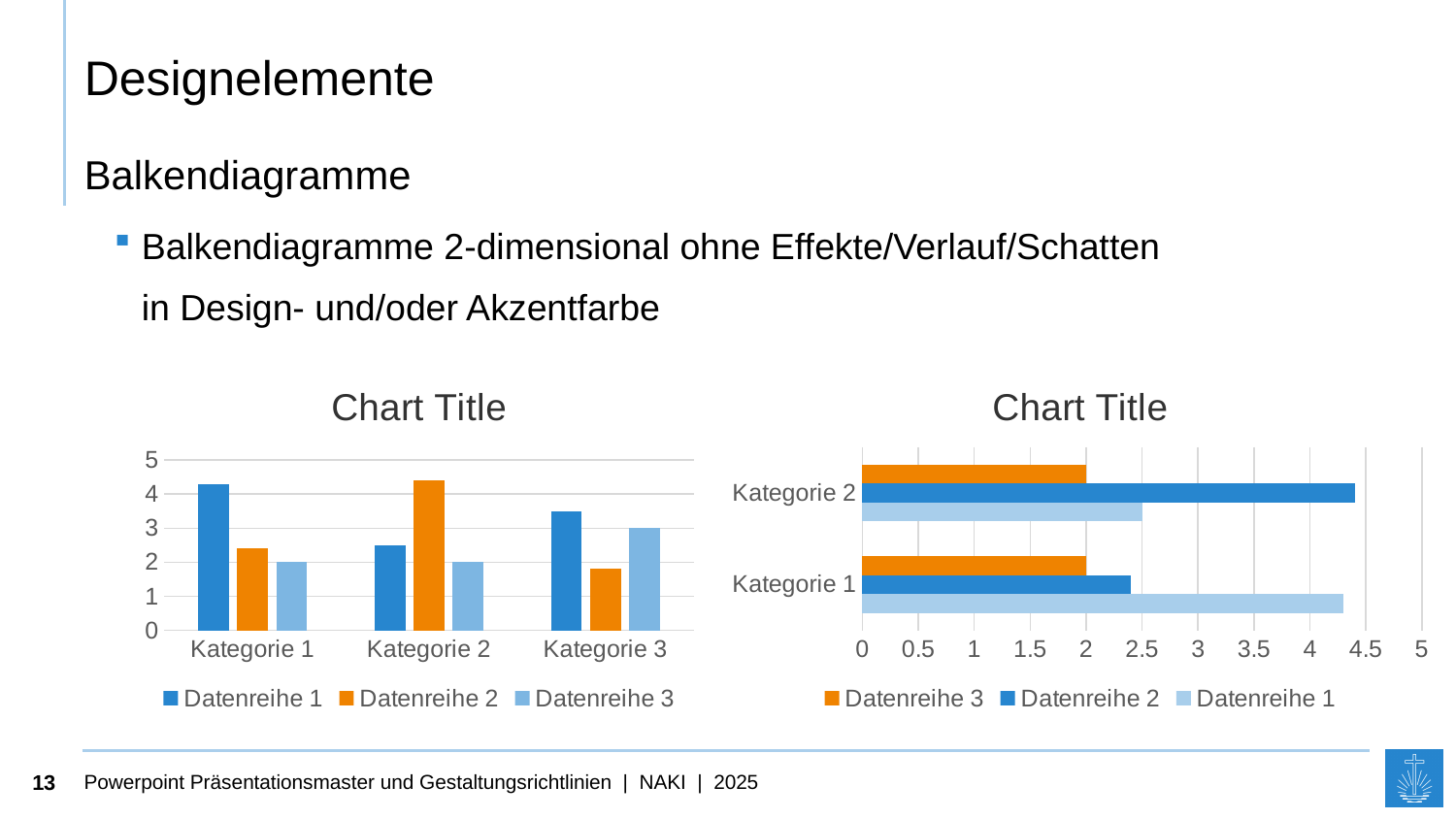

# Designelemente
Balkendiagramme
Balkendiagramme 2-dimensional ohne Effekte/Verlauf/Schatten
in Design- und/oder Akzentfarbe

### Chart:

| Category | Datenreihe 1 | Datenreihe 2 | Datenreihe 3 |
|---|---|---|---|
| Kategorie 1 | 4.3 | 2.4 | 2.0 |
| Kategorie 2 | 2.5 | 4.4 | 2.0 |
| Kategorie 3 | 3.5 | 1.8 | 3.0 |

### Chart:

| Category | Datenreihe 1 | Datenreihe 2 | Datenreihe 3 |
|---|---|---|---|
| Kategorie 1 | 4.3 | 2.4 | 2.0 |
| Kategorie 2 | 2.5 | 4.4 | 2.0 |